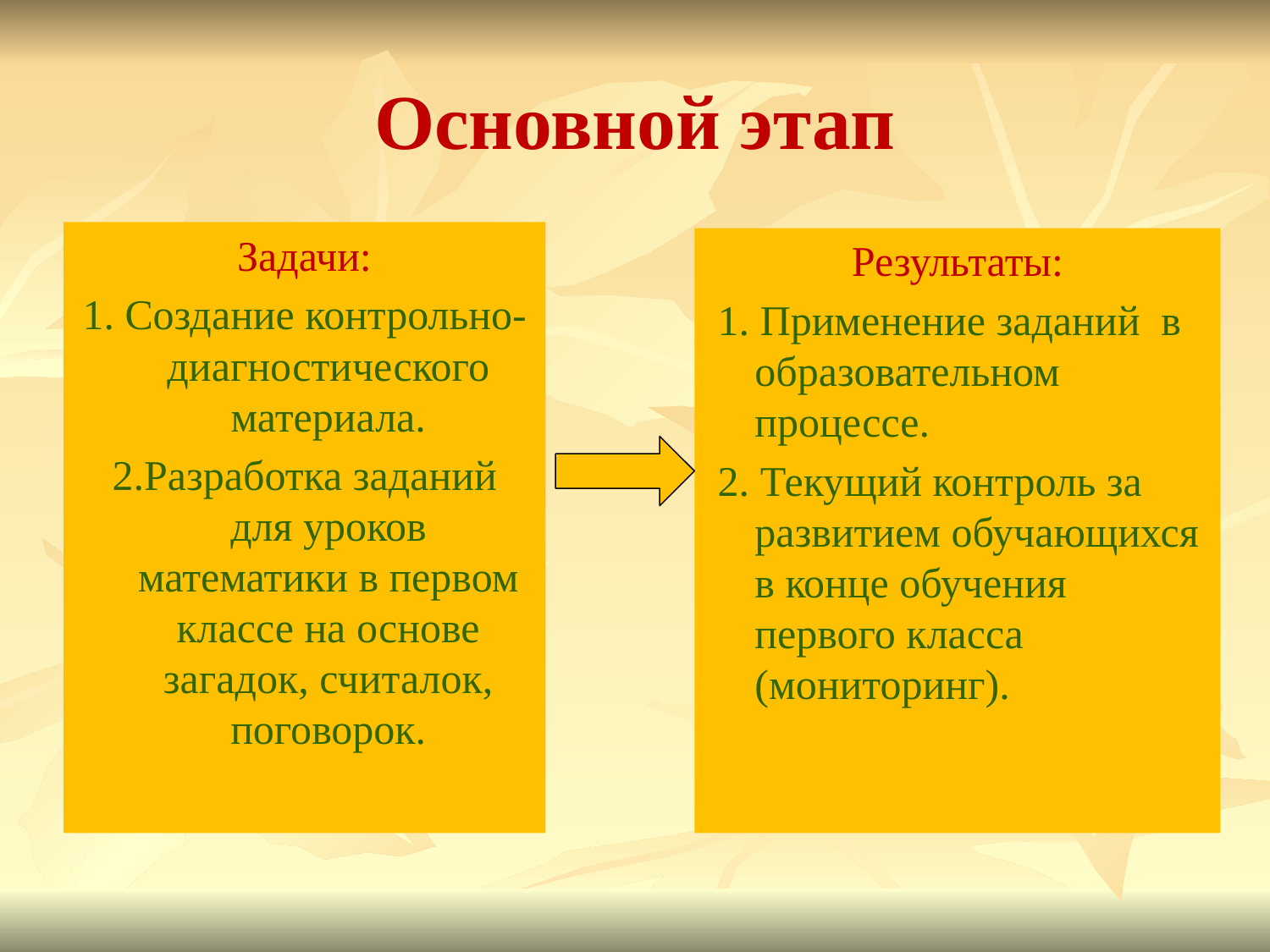

# Основной этап
Задачи:
1. Создание контрольно-диагностического материала.
2.Разработка заданий для уроков математики в первом классе на основе загадок, считалок, поговорок.
Результаты:
 1. Применение заданий  в образовательном процессе.
 2. Текущий контроль за развитием обучающихся в конце обучения первого класса (мониторинг).